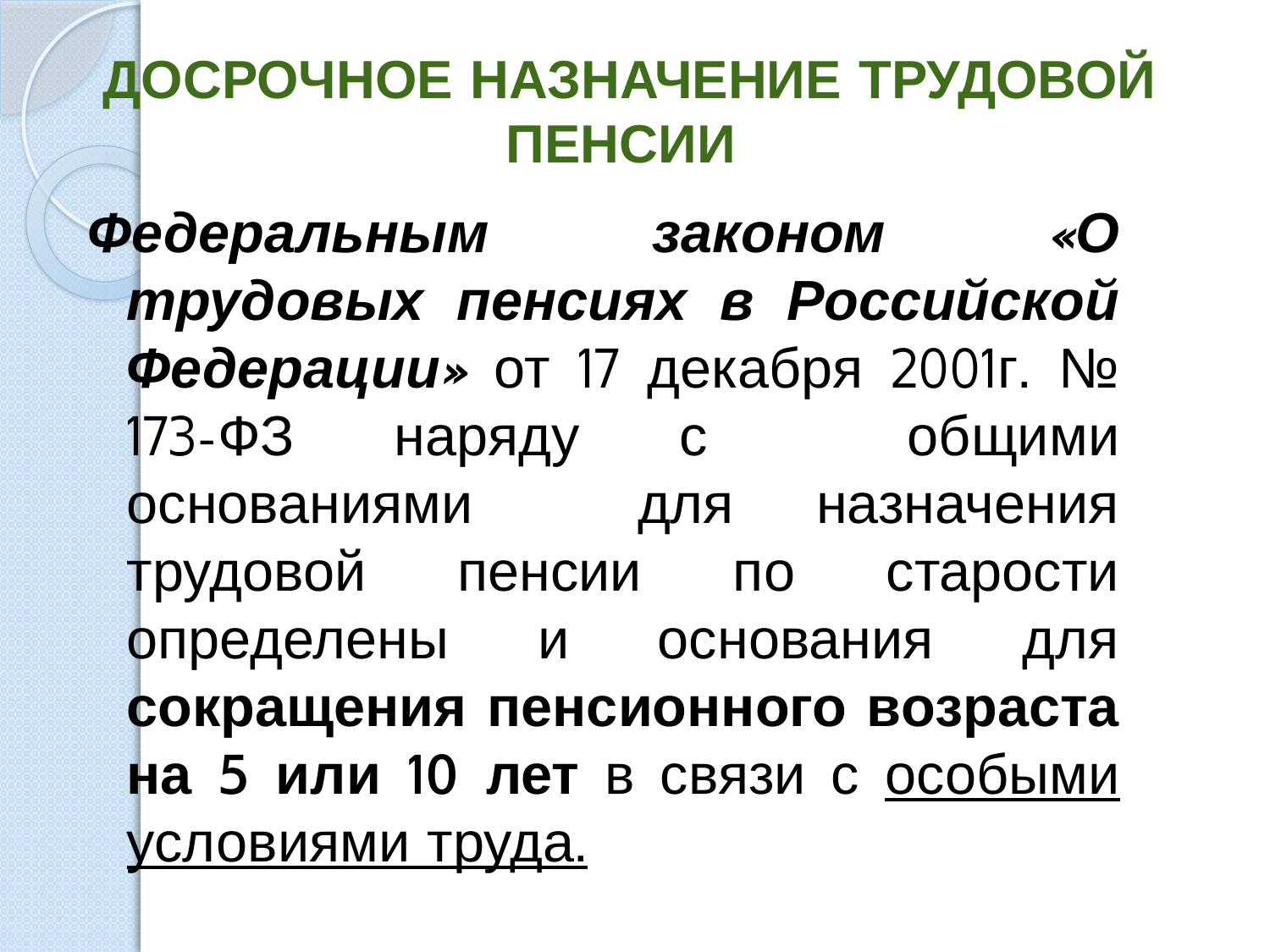

# ДОСРОЧНОЕ НАЗНАЧЕНИЕ ТРУДОВОЙ ПЕНСИИ
Федеральным законом «О трудовых пенсиях в Российской Федерации» от 17 декабря 2001г. № 173-ФЗ наряду с  общими основаниями  для назначения трудовой пенсии по старости определены и основания для сокращения пенсионного возраста на 5 или 10 лет в связи с особыми условиями труда.